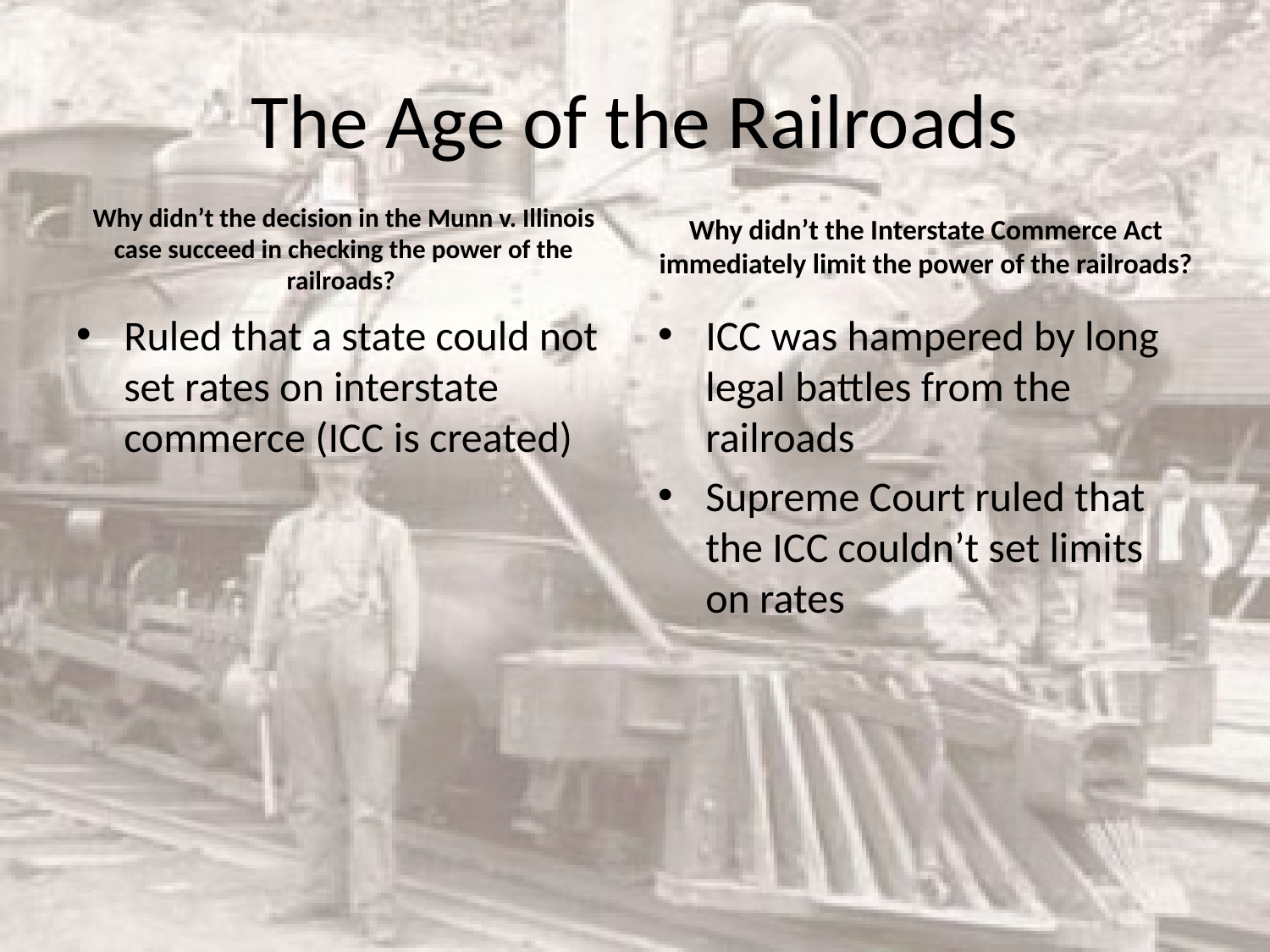

# The Age of the Railroads
Why didn’t the Interstate Commerce Act immediately limit the power of the railroads?
Why didn’t the decision in the Munn v. Illinois case succeed in checking the power of the railroads?
Ruled that a state could not set rates on interstate commerce (ICC is created)
ICC was hampered by long legal battles from the railroads
Supreme Court ruled that the ICC couldn’t set limits on rates